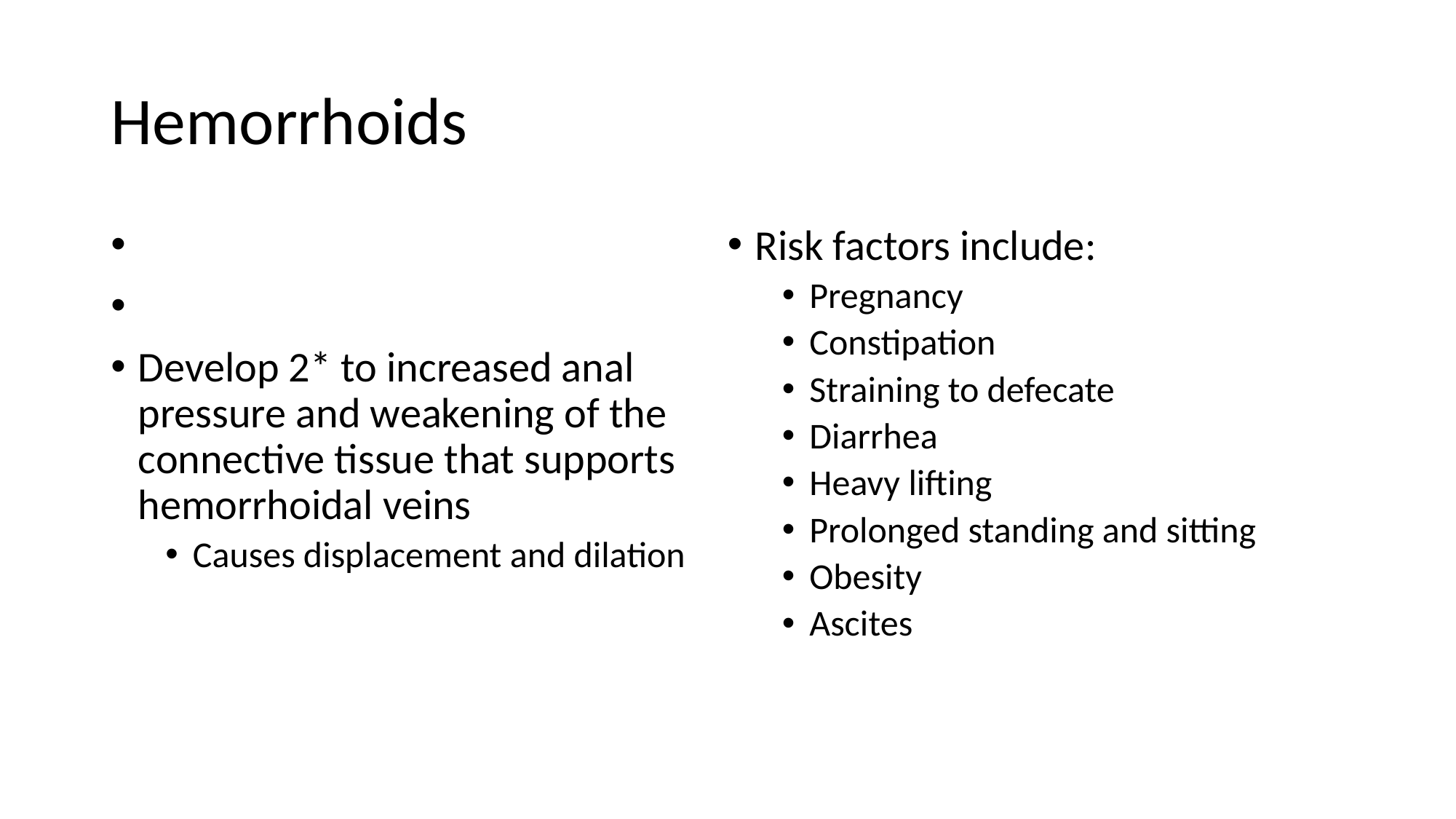

# Hemorrhoids

Develop 2* to increased anal pressure and weakening of the connective tissue that supports hemorrhoidal veins
Causes displacement and dilation

Risk factors include:
Pregnancy
Constipation
Straining to defecate
Diarrhea
Heavy lifting
Prolonged standing and sitting
Obesity
Ascites